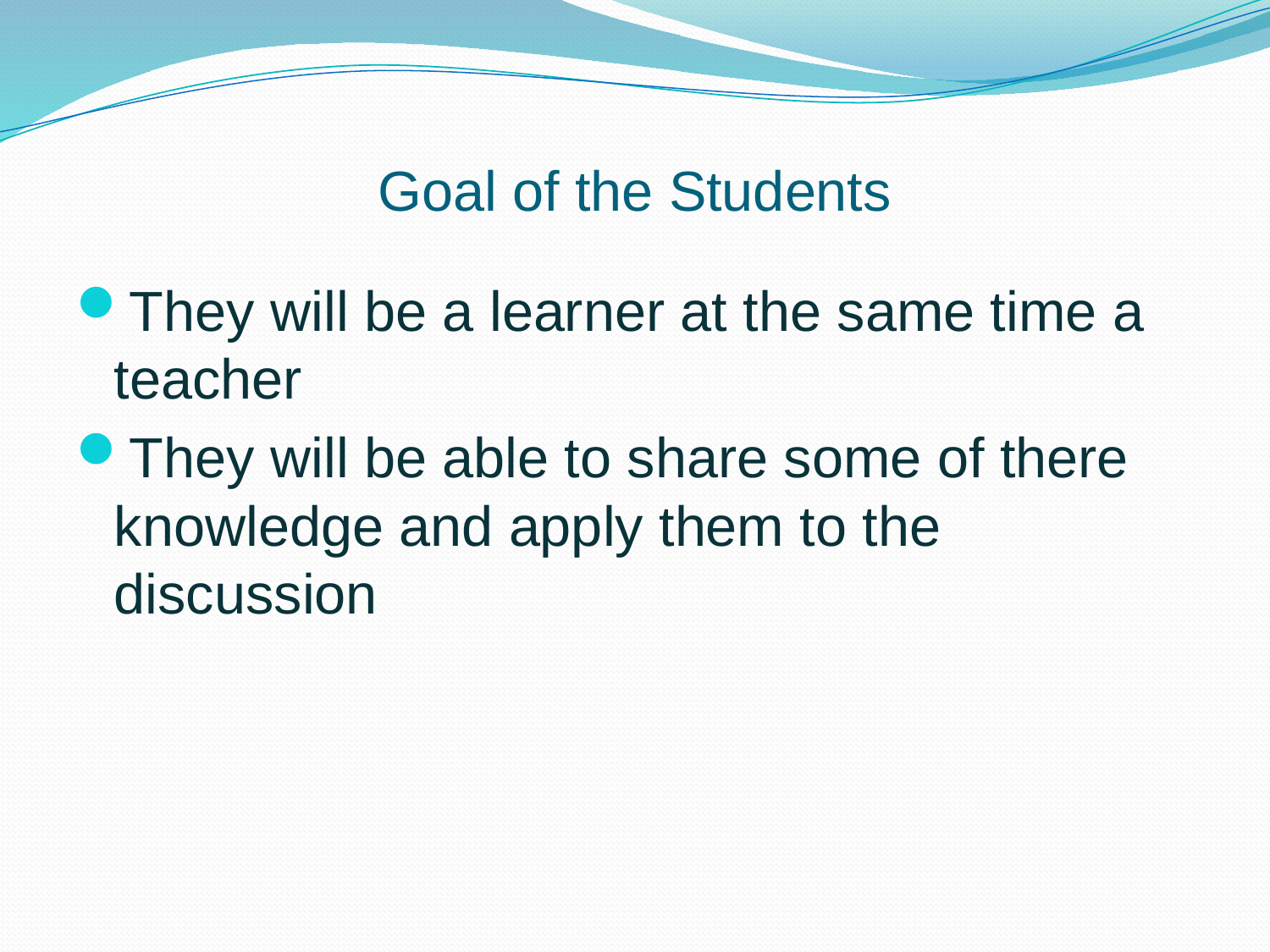

# Goal of the Students
They will be a learner at the same time a teacher
They will be able to share some of there knowledge and apply them to the discussion